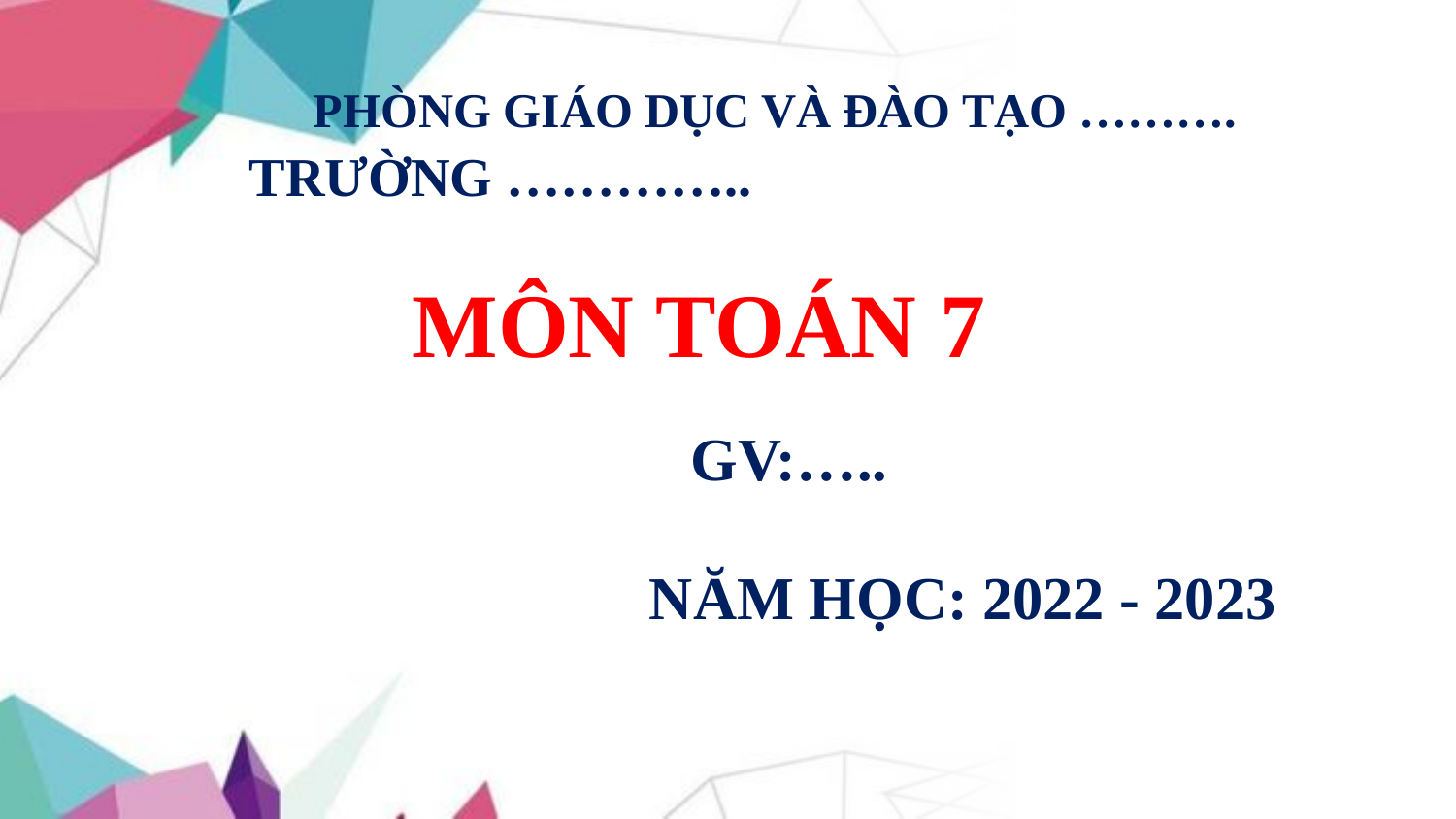

PHÒNG GIÁO DỤC VÀ ĐÀO TẠO QUẬN.
PHÒNG GIÁO DỤC VÀ ĐÀO TẠO ……….
TRƯỜNG …………..
TRƯỜNG …………..
MÔN TOÁN 7
MÔN TOÁN 7
GV:…..
GV:…..
NĂM HỌC: 2022 - 2023
NĂM HỌC: 2022 - 2023